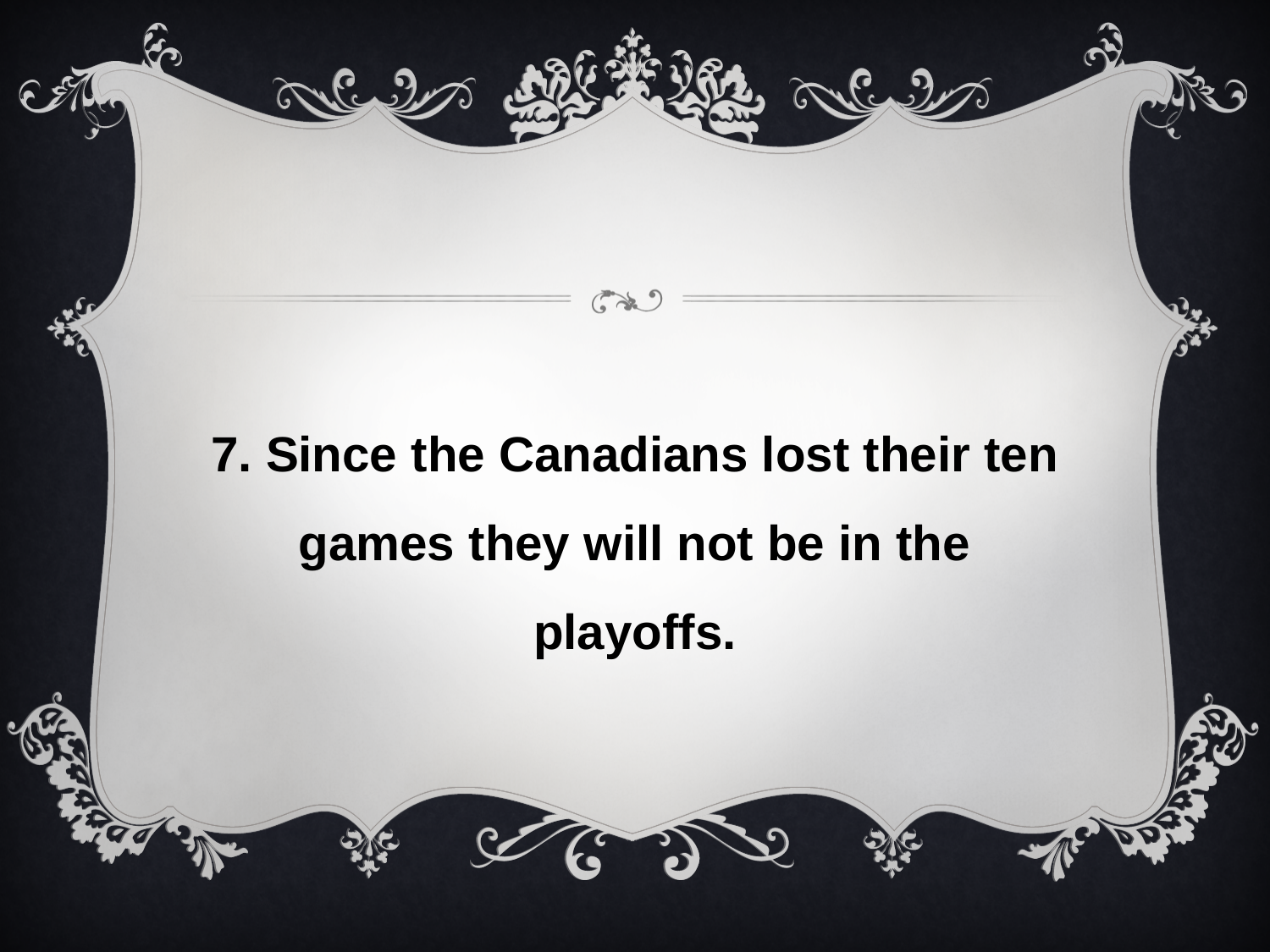

7. Since the Canadians lost their ten games they will not be in the playoffs.